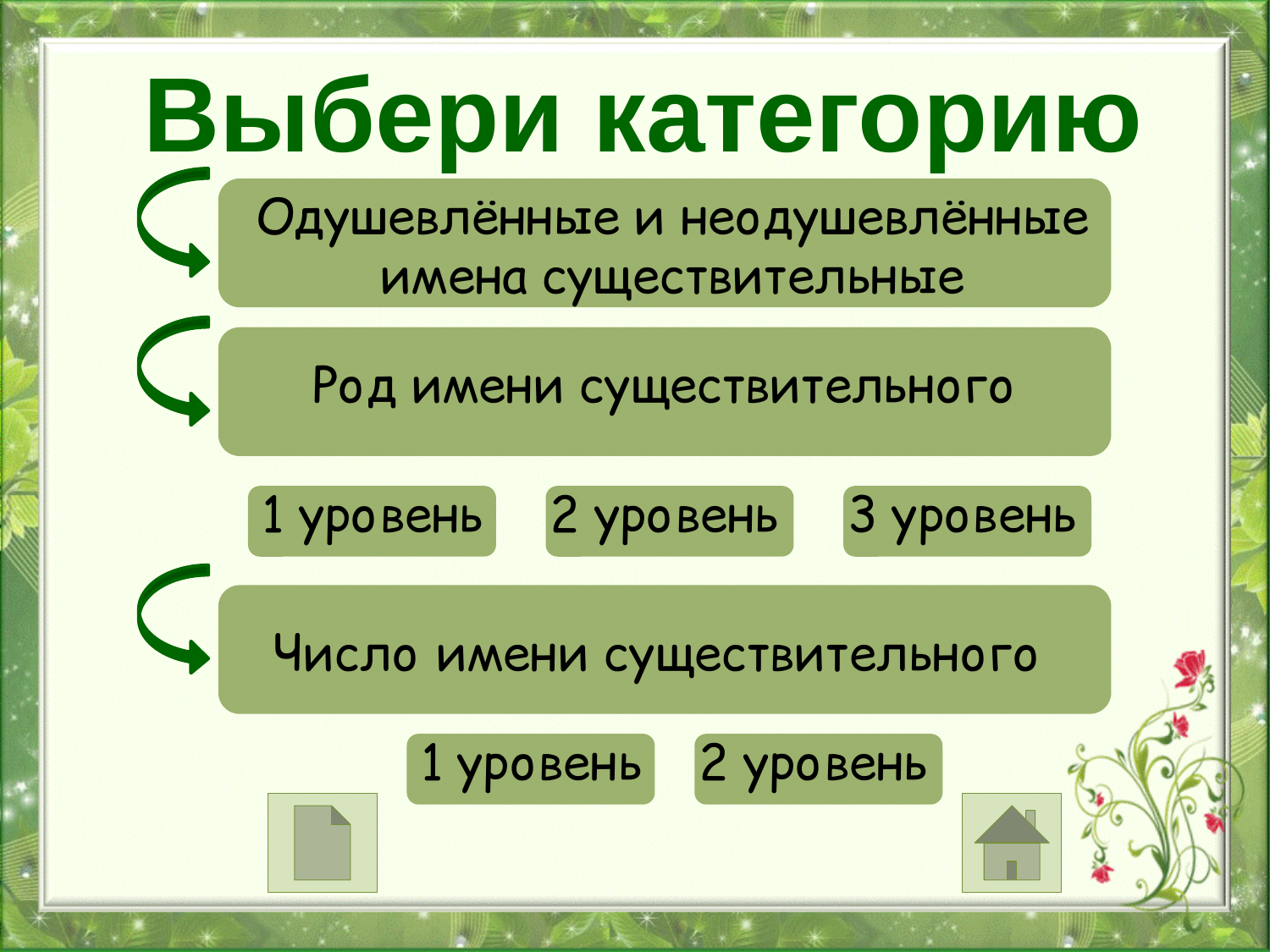

Выбери категорию

Одушевлённые и неодушевлённые
имена существительные

Род имени существительного

1 уровень
2 уровень
3 уровень

Число имени существительного

1 уровень
2 уровень